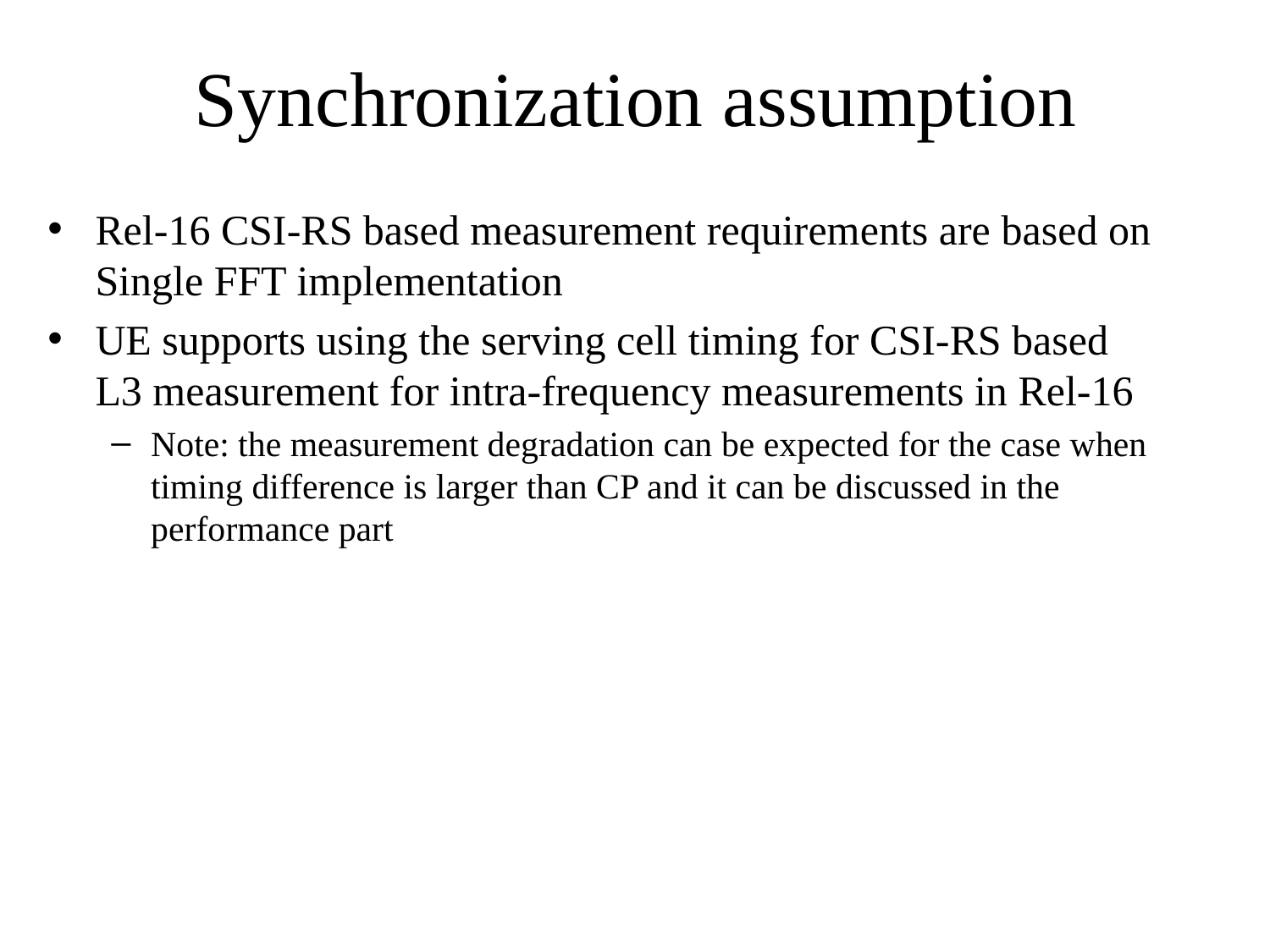

# Synchronization assumption
Rel-16 CSI-RS based measurement requirements are based on Single FFT implementation
UE supports using the serving cell timing for CSI-RS based L3 measurement for intra-frequency measurements in Rel-16
Note: the measurement degradation can be expected for the case when timing difference is larger than CP and it can be discussed in the performance part